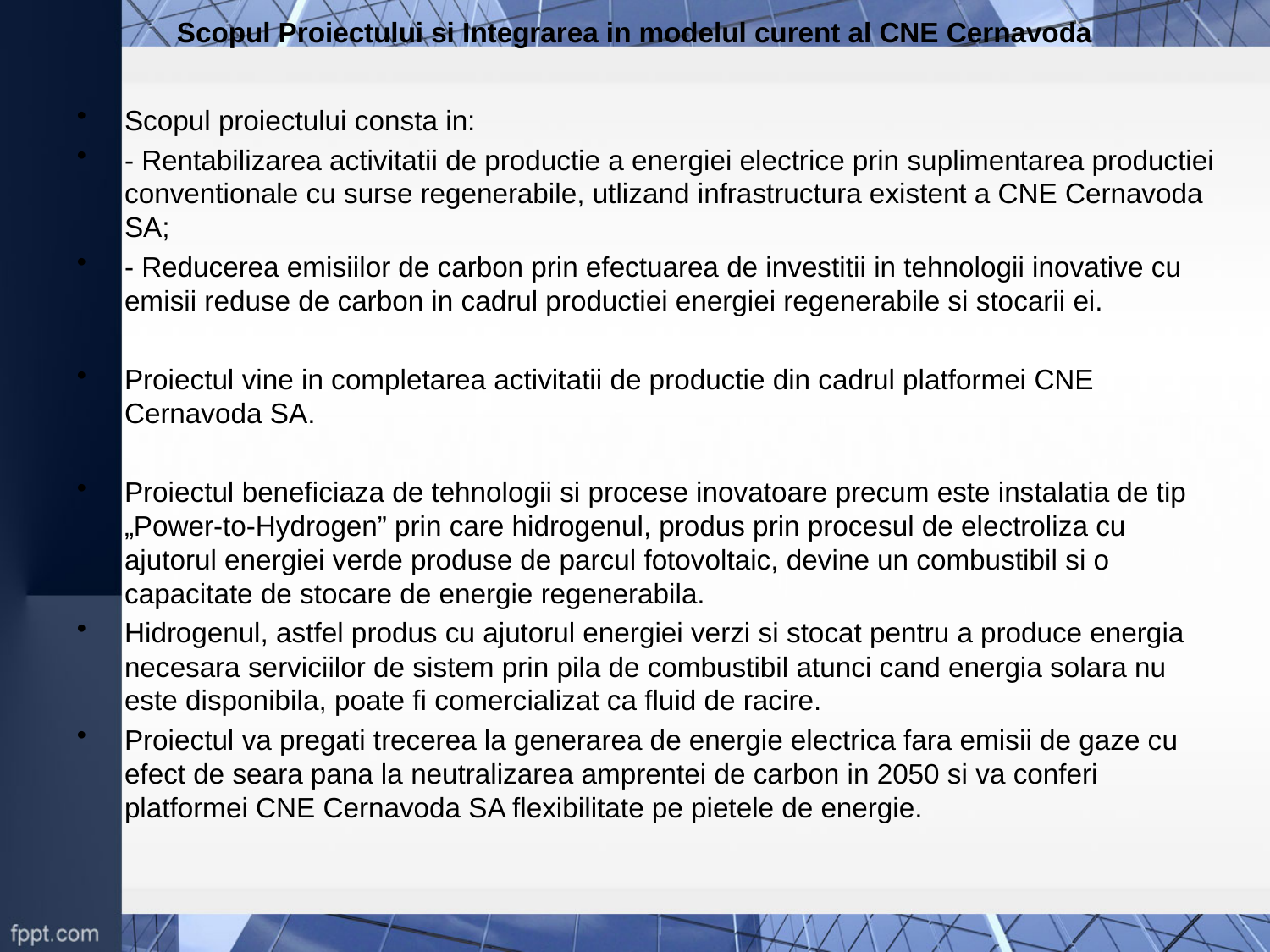

# Scopul Proiectului si Integrarea in modelul curent al CNE Cernavoda
Scopul proiectului consta in:
- Rentabilizarea activitatii de productie a energiei electrice prin suplimentarea productiei conventionale cu surse regenerabile, utlizand infrastructura existent a CNE Cernavoda SA;
- Reducerea emisiilor de carbon prin efectuarea de investitii in tehnologii inovative cu emisii reduse de carbon in cadrul productiei energiei regenerabile si stocarii ei.

Proiectul vine in completarea activitatii de productie din cadrul platformei CNE Cernavoda SA.

Proiectul beneficiaza de tehnologii si procese inovatoare precum este instalatia de tip „Power-to-Hydrogen” prin care hidrogenul, produs prin procesul de electroliza cu ajutorul energiei verde produse de parcul fotovoltaic, devine un combustibil si o capacitate de stocare de energie regenerabila.
Hidrogenul, astfel produs cu ajutorul energiei verzi si stocat pentru a produce energia necesara serviciilor de sistem prin pila de combustibil atunci cand energia solara nu este disponibila, poate fi comercializat ca fluid de racire.
Proiectul va pregati trecerea la generarea de energie electrica fara emisii de gaze cu efect de seara pana la neutralizarea amprentei de carbon in 2050 si va conferi platformei CNE Cernavoda SA flexibilitate pe pietele de energie.